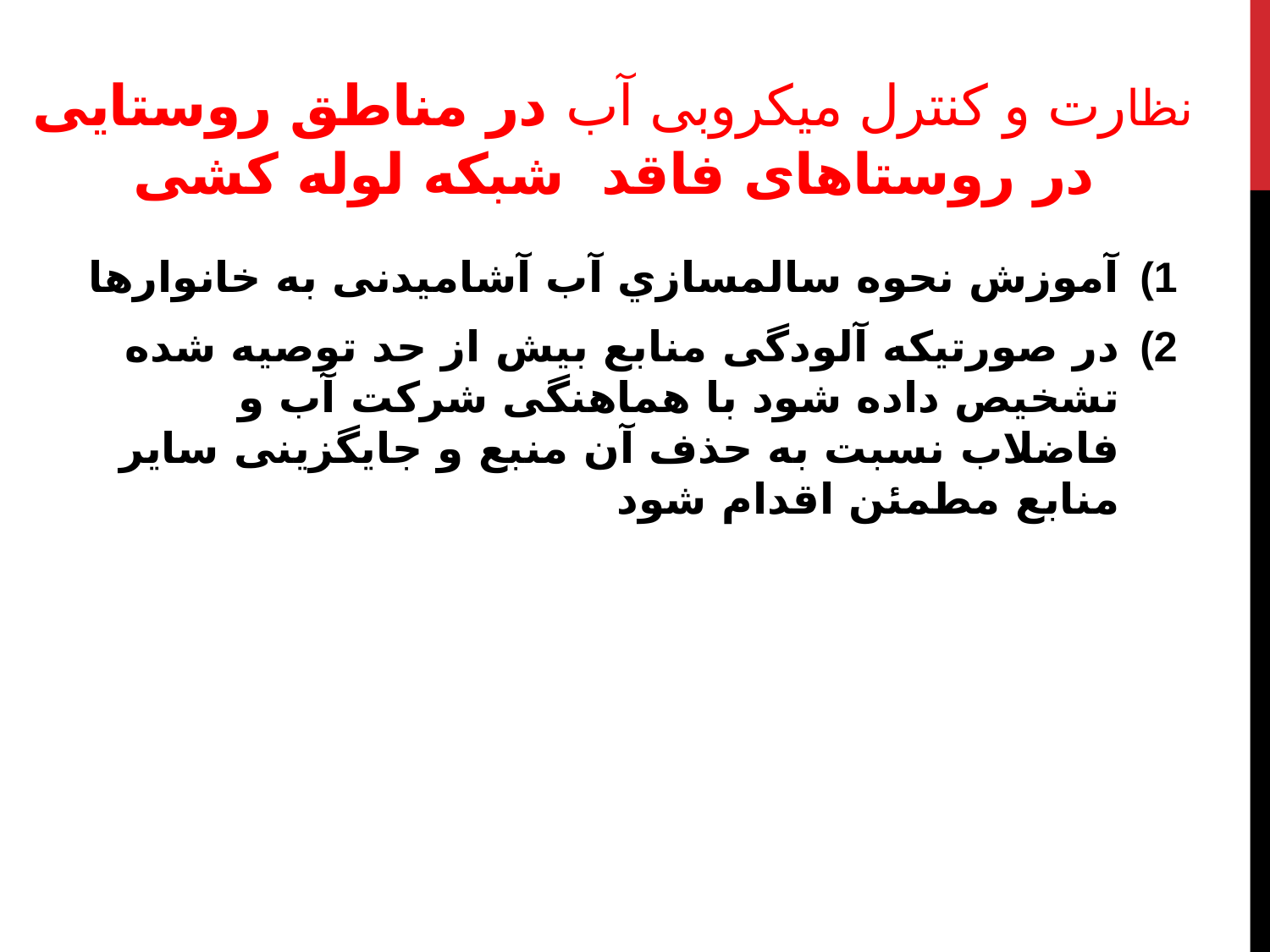

# نظارت و کنترل میکروبی آب در مناطق روستایی در روستاهای فاقد  شبکه لوله کشی
آموزش نحوه سالمسازي آب آشامیدنی به خانوارها
در صورتیکه آلودگی منابع بیش از حد توصیه شده تشخیص داده شود با هماهنگی شرکت آب و فاضلاب نسبت به حذف آن منبع و جایگزینی سایر منابع مطمئن اقدام شود